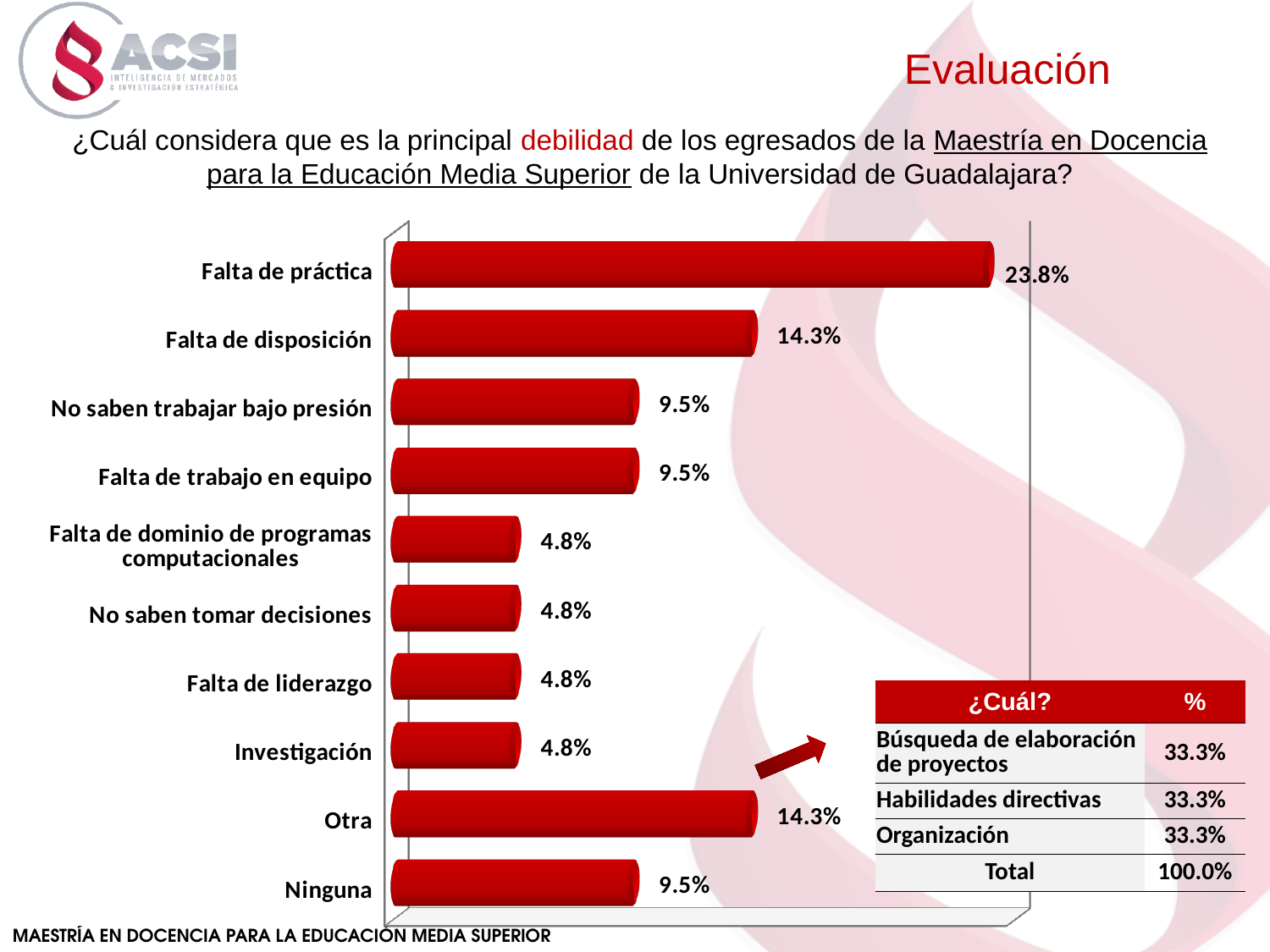

Evaluación
¿Cuál considera que es la principal debilidad de los egresados de la Maestría en Docencia para la Educación Media Superior de la Universidad de Guadalajara?

[unsupported chart]

| ¿Cuál? | % |
| --- | --- |
| Búsqueda de elaboración de proyectos | 33.3% |
| Habilidades directivas | 33.3% |
| Organización | 33.3% |
| Total | 100.0% |